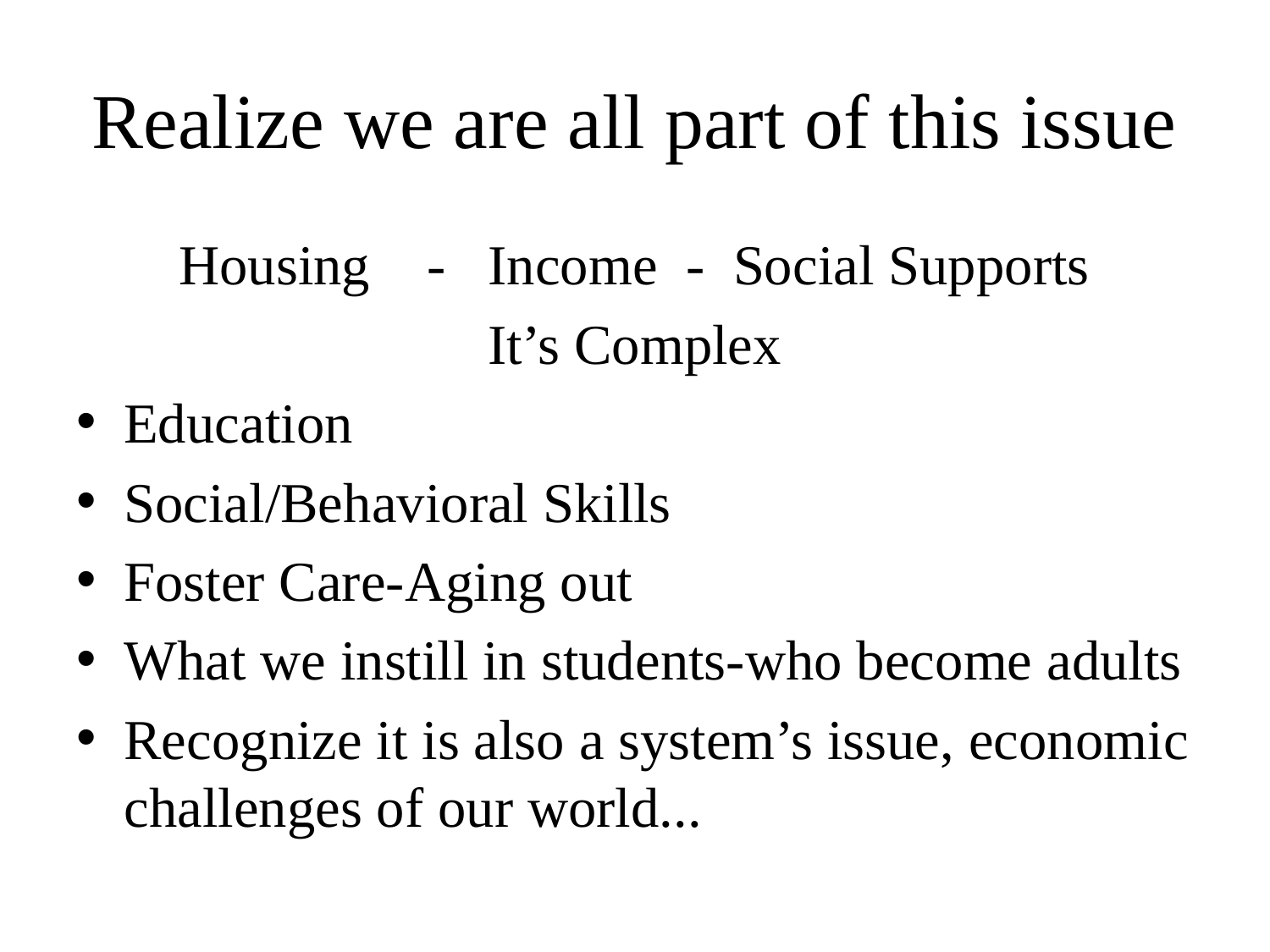

# Realize we are all part of this issue
Housing    -   Income  -  Social Supports
It’s Complex
Education
Social/Behavioral Skills
Foster Care-Aging out
What we instill in students-who become adults
Recognize it is also a system’s issue, economic challenges of our world...